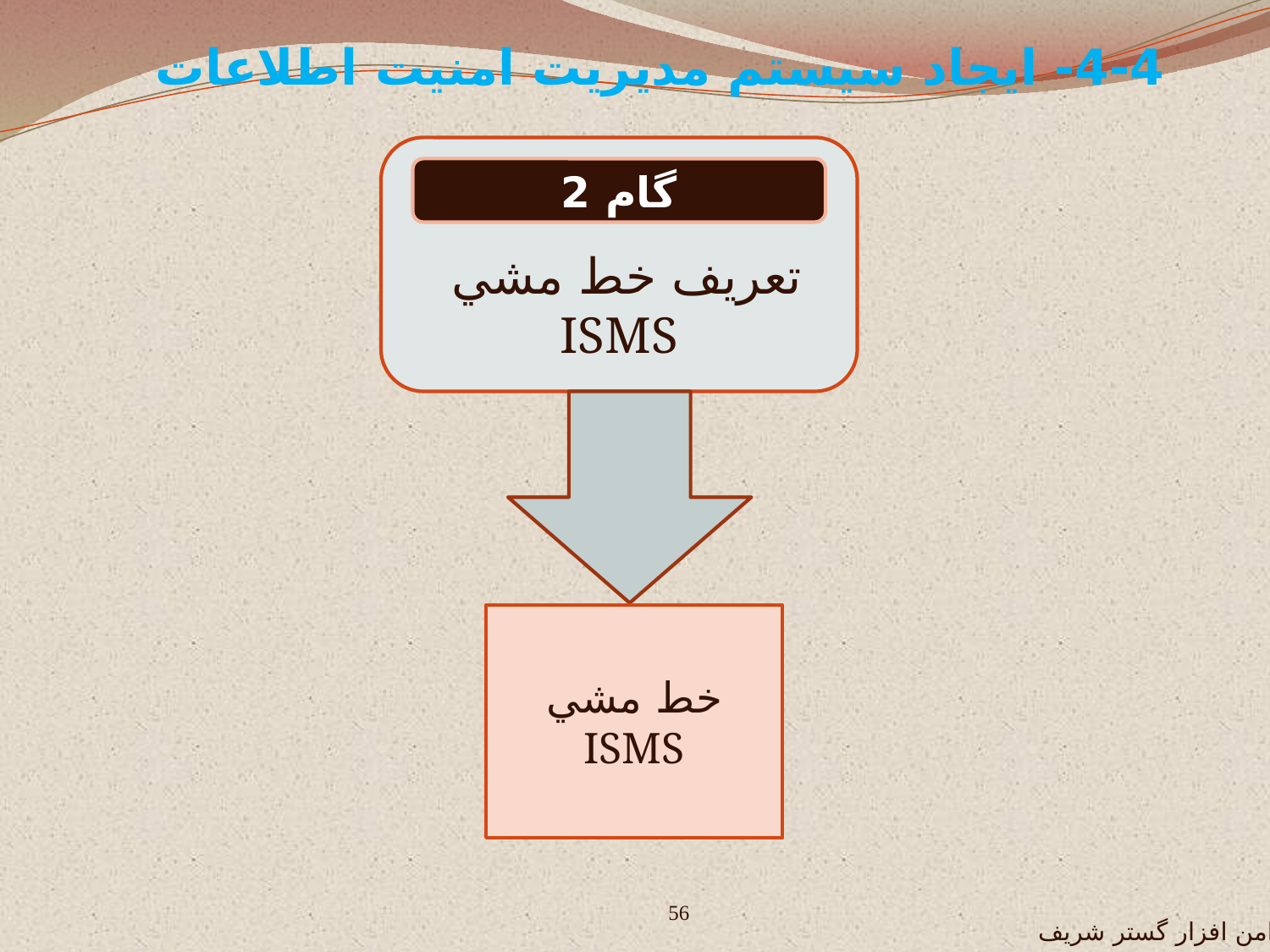

4-4- ايجاد سيستم مديريت امنيت اطلاعات

تعريف خط مشي
ISMS
گام 2

خط مشي
ISMS